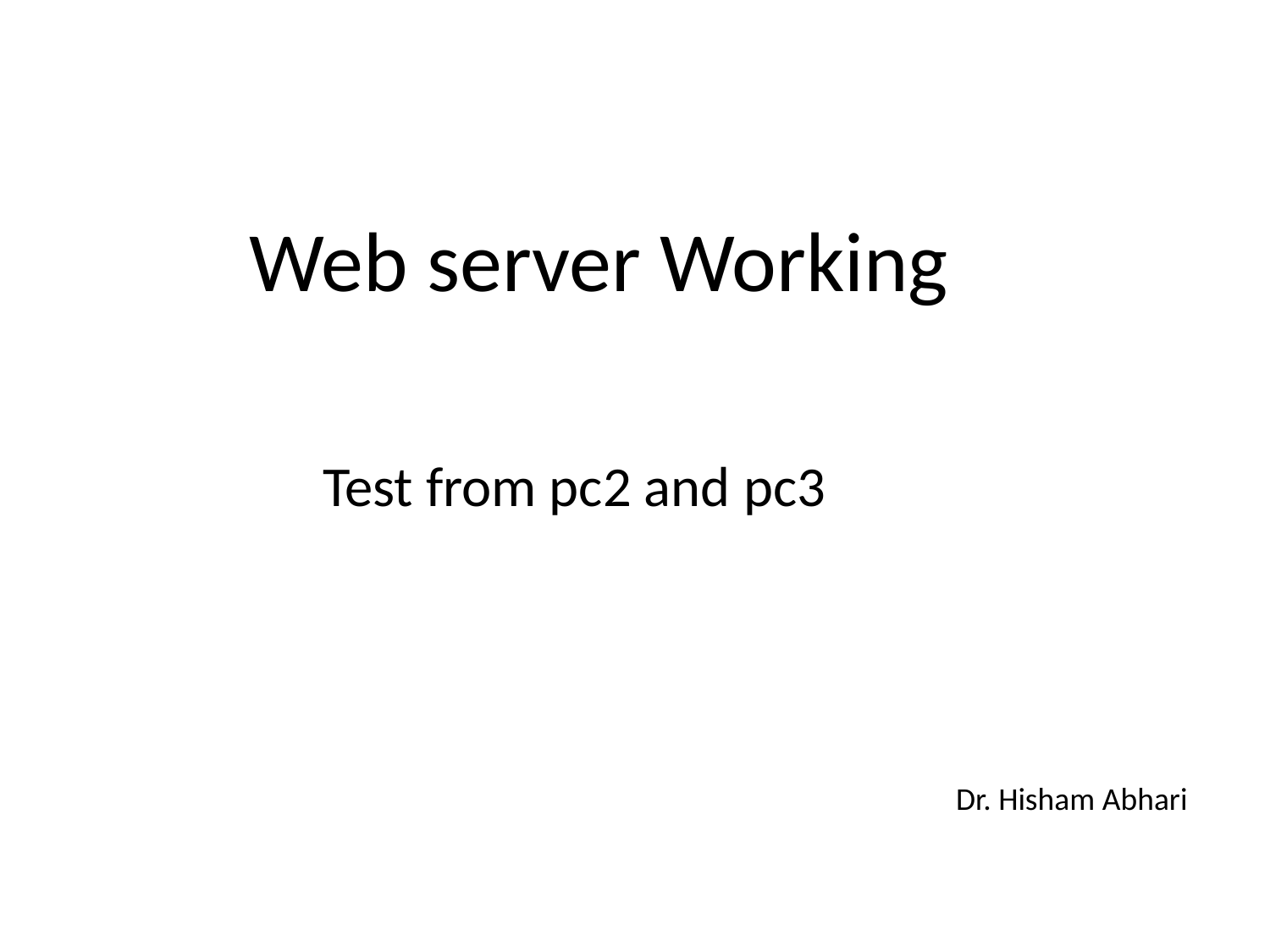

Web server Working
Test from pc2 and pc3
Dr. Hisham Abhari